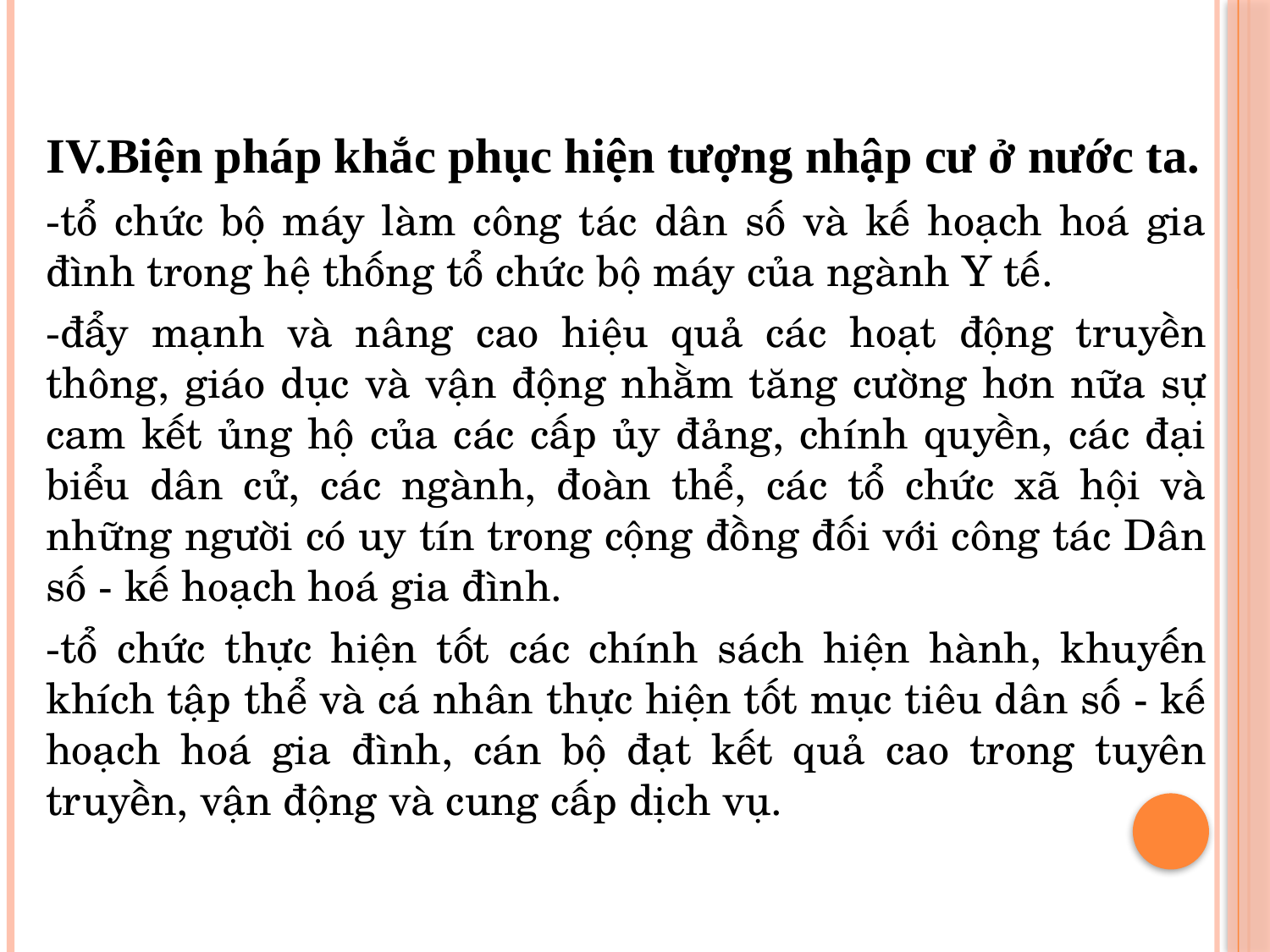

#
IV.Biện pháp khắc phục hiện tượng nhập cư ở nước ta.
-tổ chức bộ máy làm công tác dân số và kế hoạch hoá gia đình trong hệ thống tổ chức bộ máy của ngành Y tế.
-đẩy mạnh và nâng cao hiệu quả các hoạt động truyền thông, giáo dục và vận động nhằm tăng cường hơn nữa sự cam kết ủng hộ của các cấp ủy đảng, chính quyền, các đại biểu dân cử, các ngành, đoàn thể, các tổ chức xã hội và những người có uy tín trong cộng đồng đối với công tác Dân số - kế hoạch hoá gia đình.
-tổ chức thực hiện tốt các chính sách hiện hành, khuyến khích tập thể và cá nhân thực hiện tốt mục tiêu dân số - kế hoạch hoá gia đình, cán bộ đạt kết quả cao trong tuyên truyền, vận động và cung cấp dịch vụ.